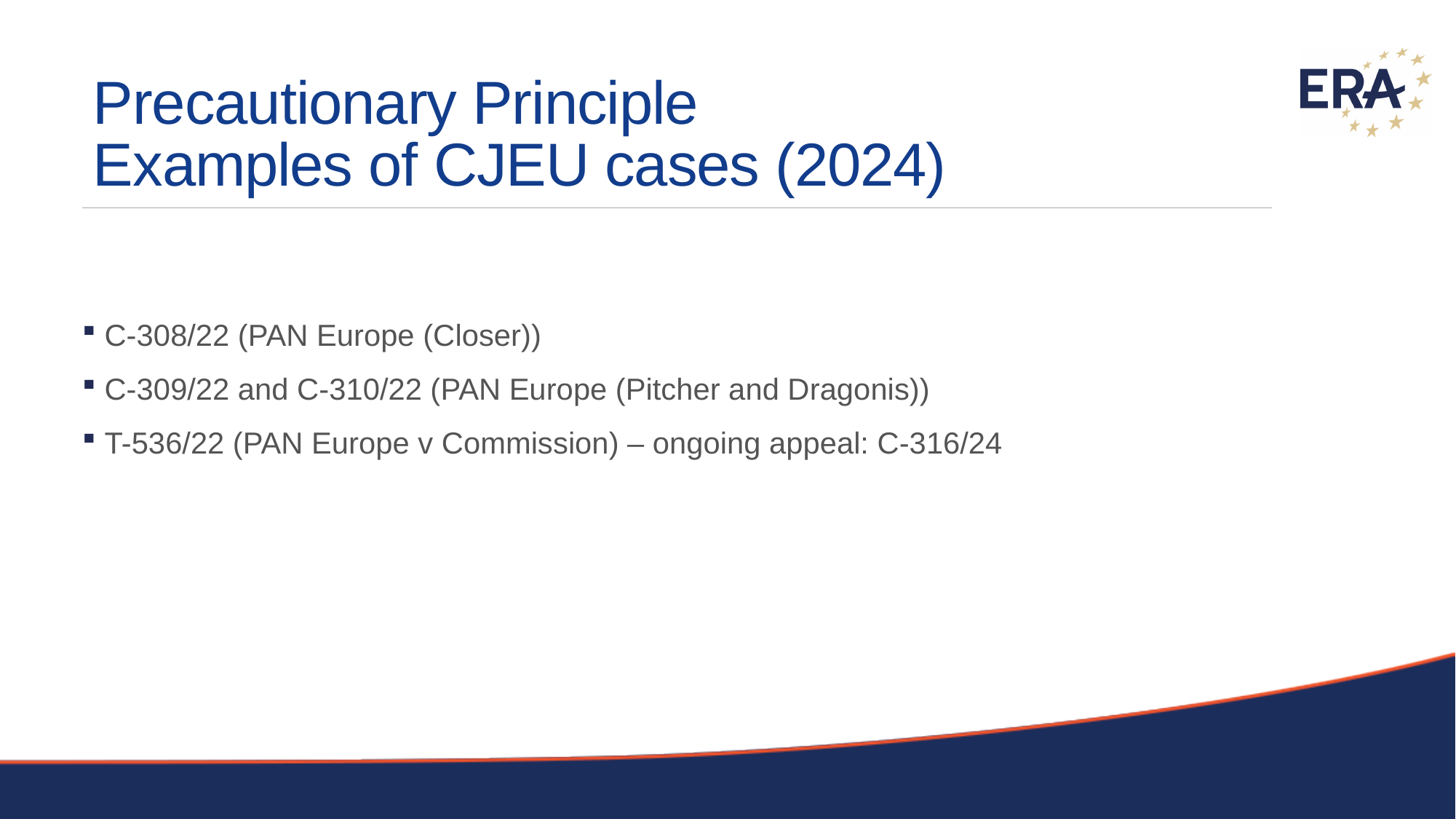

# Precautionary Principle Examples of CJEU cases (2024)
 C-308/22 (PAN Europe (Closer))
 C-309/22 and C-310/22 (PAN Europe (Pitcher and Dragonis))
 T-536/22 (PAN Europe v Commission) – ongoing appeal: C-316/24